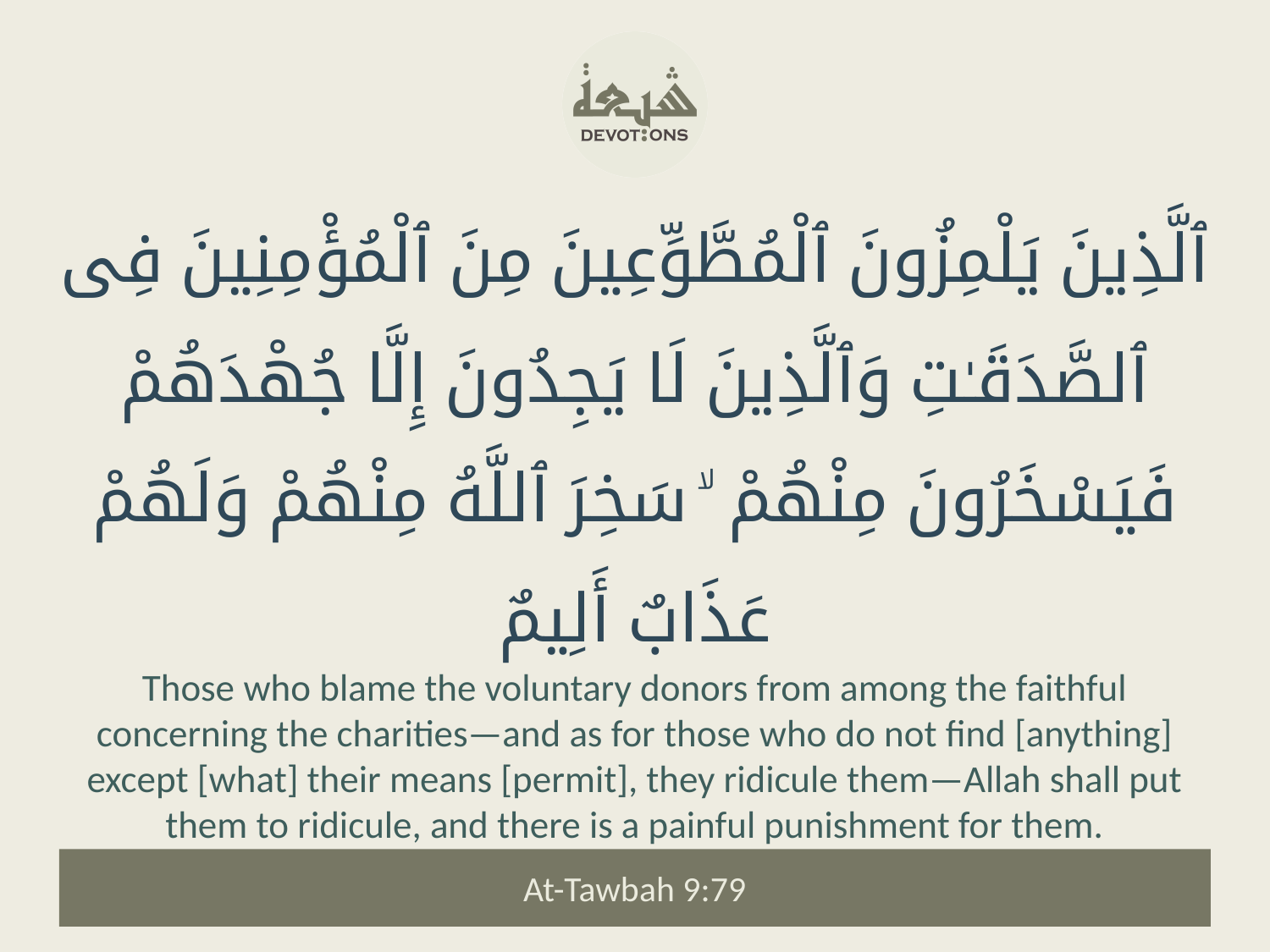

ٱلَّذِينَ يَلْمِزُونَ ٱلْمُطَّوِّعِينَ مِنَ ٱلْمُؤْمِنِينَ فِى ٱلصَّدَقَـٰتِ وَٱلَّذِينَ لَا يَجِدُونَ إِلَّا جُهْدَهُمْ فَيَسْخَرُونَ مِنْهُمْ ۙ سَخِرَ ٱللَّهُ مِنْهُمْ وَلَهُمْ عَذَابٌ أَلِيمٌ
Those who blame the voluntary donors from among the faithful concerning the charities—and as for those who do not find [anything] except [what] their means [permit], they ridicule them—Allah shall put them to ridicule, and there is a painful punishment for them.
At-Tawbah 9:79